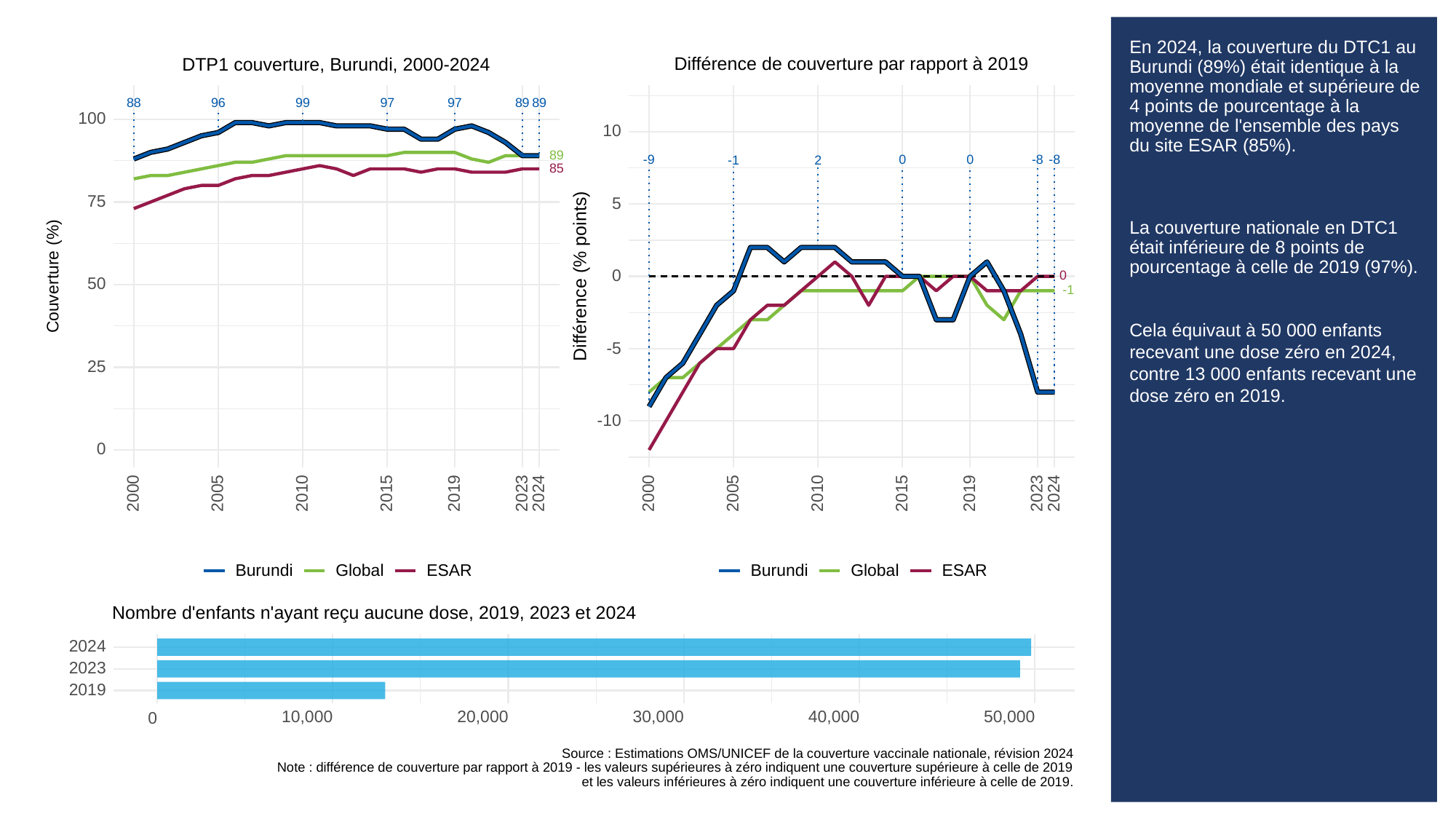

# En 2024, la couverture du DTC1 au Burundi (89%) était identique à la moyenne mondiale et supérieure de 4 points de pourcentage à la moyenne de l'ensemble des pays du site ESAR (85%).

La couverture nationale en DTC1 était inférieure de 8 points de pourcentage à celle de 2019 (97%).

Cela équivaut à 50 000 enfants recevant une dose zéro en 2024, contre 13 000 enfants recevant une dose zéro en 2019.

Différence de couverture par rapport à 2019
DTP1 couverture, Burundi, 2000-2024

88
96
99
97
97
89
89

100

10

89

-9
0
0
-8
-8
-1
2

85

75
5

Différence (% points)
Couverture (%)
0
0

50

-1

-5

25

-10

0

2023
2023
2000
2005
2010
2015
2019
2024
2000
2005
2010
2015
2019
2024
Global
ESAR
Global
ESAR
Burundi
Burundi

Nombre d'enfants n'ayant reçu aucune dose, 2019, 2023 et 2024

2024

2023

2019

10,000
20,000
30,000
40,000
50,000
0
Source : Estimations OMS/UNICEF de la couverture vaccinale nationale, révision 2024
Note : différence de couverture par rapport à 2019 - les valeurs supérieures à zéro indiquent une couverture supérieure à celle de 2019
et les valeurs inférieures à zéro indiquent une couverture inférieure à celle de 2019.